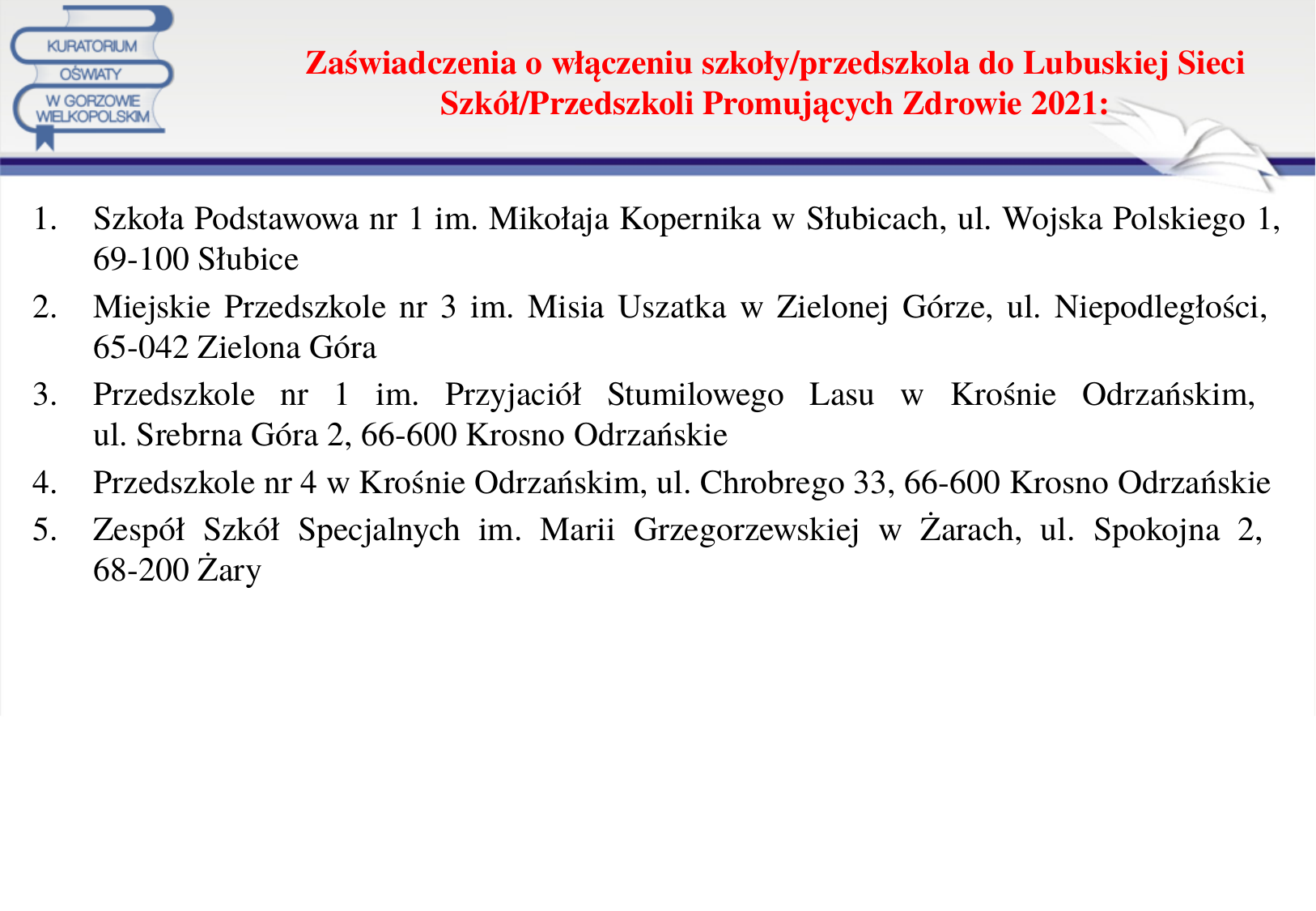

# Zaświadczenia o włączeniu szkoły/przedszkola do Lubuskiej Sieci Szkół/Przedszkoli Promujących Zdrowie 2021:
Szkoła Podstawowa nr 1 im. Mikołaja Kopernika w Słubicach, ul. Wojska Polskiego 1, 69-100 Słubice
Miejskie Przedszkole nr 3 im. Misia Uszatka w Zielonej Górze, ul. Niepodległości,
65-042 Zielona Góra
Przedszkole nr 1 im. Przyjaciół Stumilowego Lasu w Krośnie Odrzańskim,
ul. Srebrna Góra 2, 66-600 Krosno Odrzańskie
Przedszkole nr 4 w Krośnie Odrzańskim, ul. Chrobrego 33, 66-600 Krosno Odrzańskie
Zespół Szkół Specjalnych im. Marii Grzegorzewskiej w Żarach, ul. Spokojna 2,
68-200 Żary